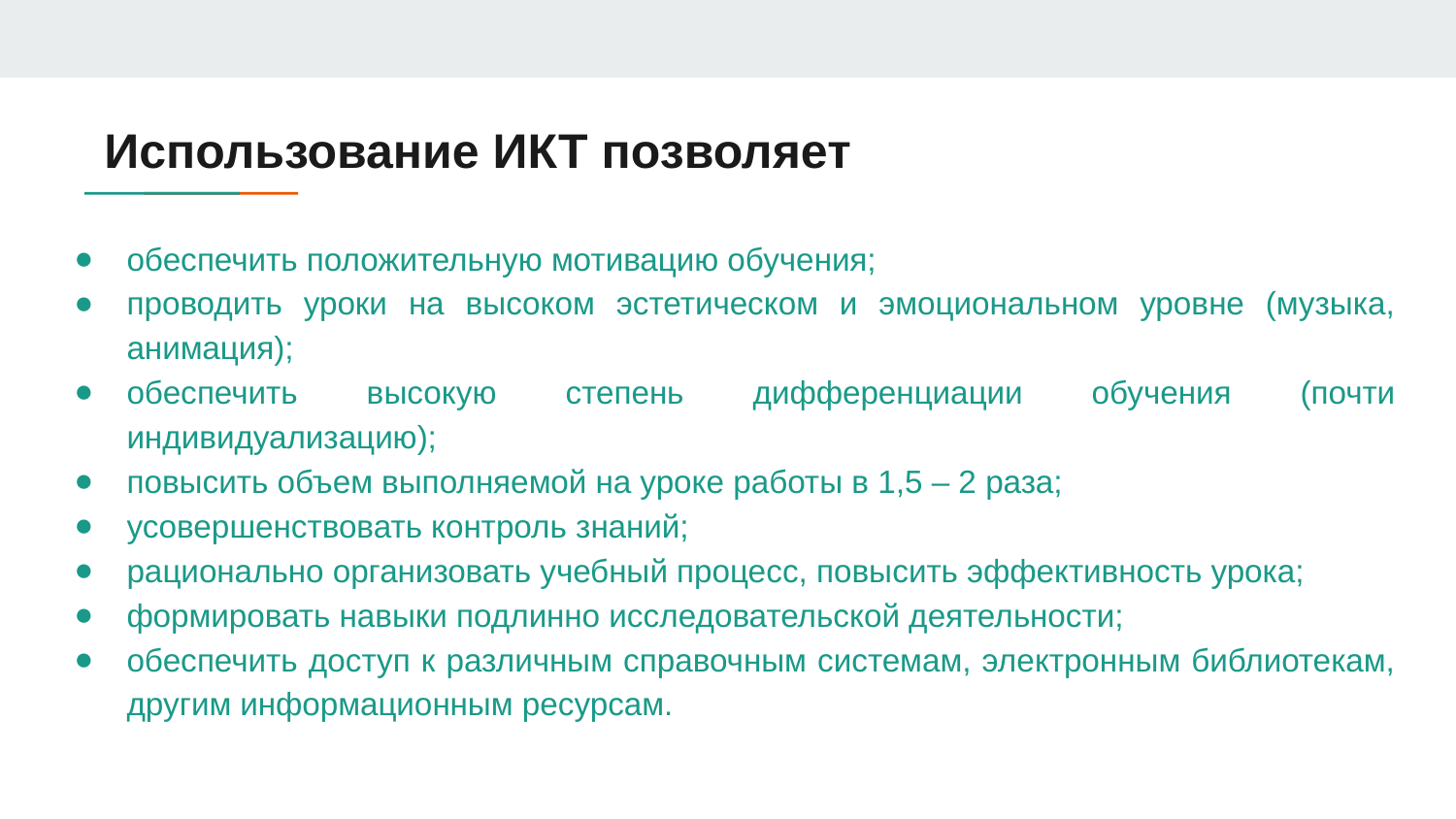

# Использование ИКТ позволяет
обеспечить положительную мотивацию обучения;
проводить уроки на высоком эстетическом и эмоциональном уровне (музыка, анимация);
обеспечить высокую степень дифференциации обучения (почти индивидуализацию);
повысить объем выполняемой на уроке работы в 1,5 – 2 раза;
усовершенствовать контроль знаний;
рационально организовать учебный процесс, повысить эффективность урока;
формировать навыки подлинно исследовательской деятельности;
обеспечить доступ к различным справочным системам, электронным библиотекам, другим информационным ресурсам.